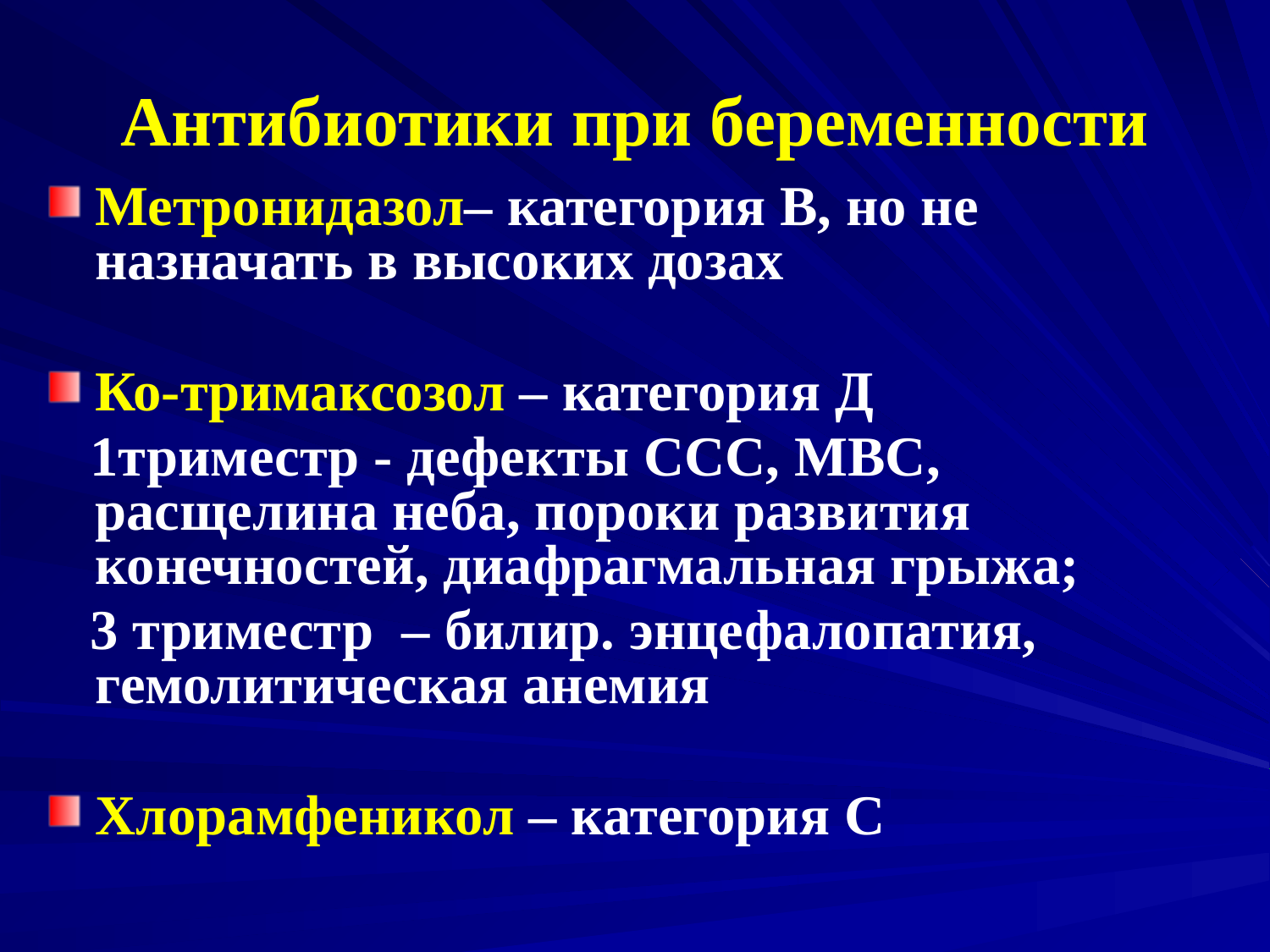

# Антибиотики при беременности
Метронидазол– категория В, но не назначать в высоких дозах

Ко-тримаксозол – категория Д
   1триместр - дефекты ССС, МВС, расщелина неба, пороки развития конечностей, диафрагмальная грыжа;
   3 триместр  – билир. энцефалопатия, гемолитическая анемия

Хлорамфеникол – категория С